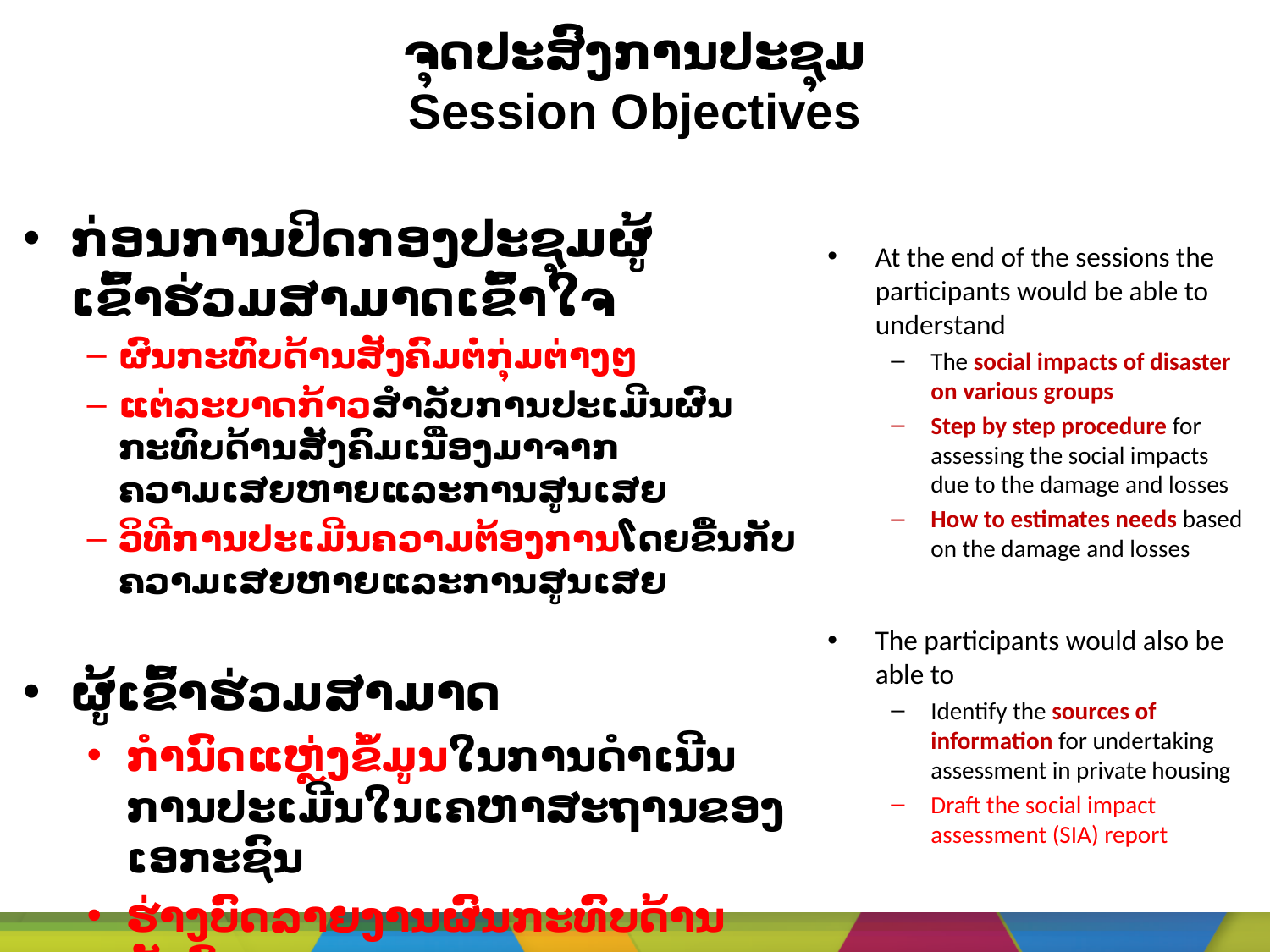

# ຈຸດປະສົງການປະຊຸມ Session Objectives
ກ່ອນການປິດກອງປະຊຸມຜູ້ເຂົ້າຮ່ວມສາມາດເຂົ້າໃຈ
ຜົນກະທົບດ້ານສັງຄົມຕໍ່ກຸ່ມຕ່າງໆ
ແຕ່ລະບາດກ້າວສຳລັບການປະເມີນຜົນກະທົບດ້ານສັງຄົມເນື່ອງມາຈາກຄວາມເສຍຫາຍແລະການສູນເສຍ
ວິທີການປະເມີນຄວາມຕ້ອງການໂດຍຂື້ນກັບຄວາມເສຍຫາຍແລະການສູນເສຍ

ຜູ້ເຂົ້າຮ່ວມສາມາດ
ກຳນົດແຫຼ່ງຂໍ້ມູນໃນການດຳເນີນການປະເມີນໃນເຄຫາສະຖານຂອງເອກະຊົນ
ຮ່າງບົດລາຍງານຜົນກະທົບດ້ານສັງຄົມ
At the end of the sessions the participants would be able to understand
The social impacts of disaster on various groups
Step by step procedure for assessing the social impacts due to the damage and losses
How to estimates needs based on the damage and losses

The participants would also be able to
Identify the sources of information for undertaking assessment in private housing
Draft the social impact assessment (SIA) report